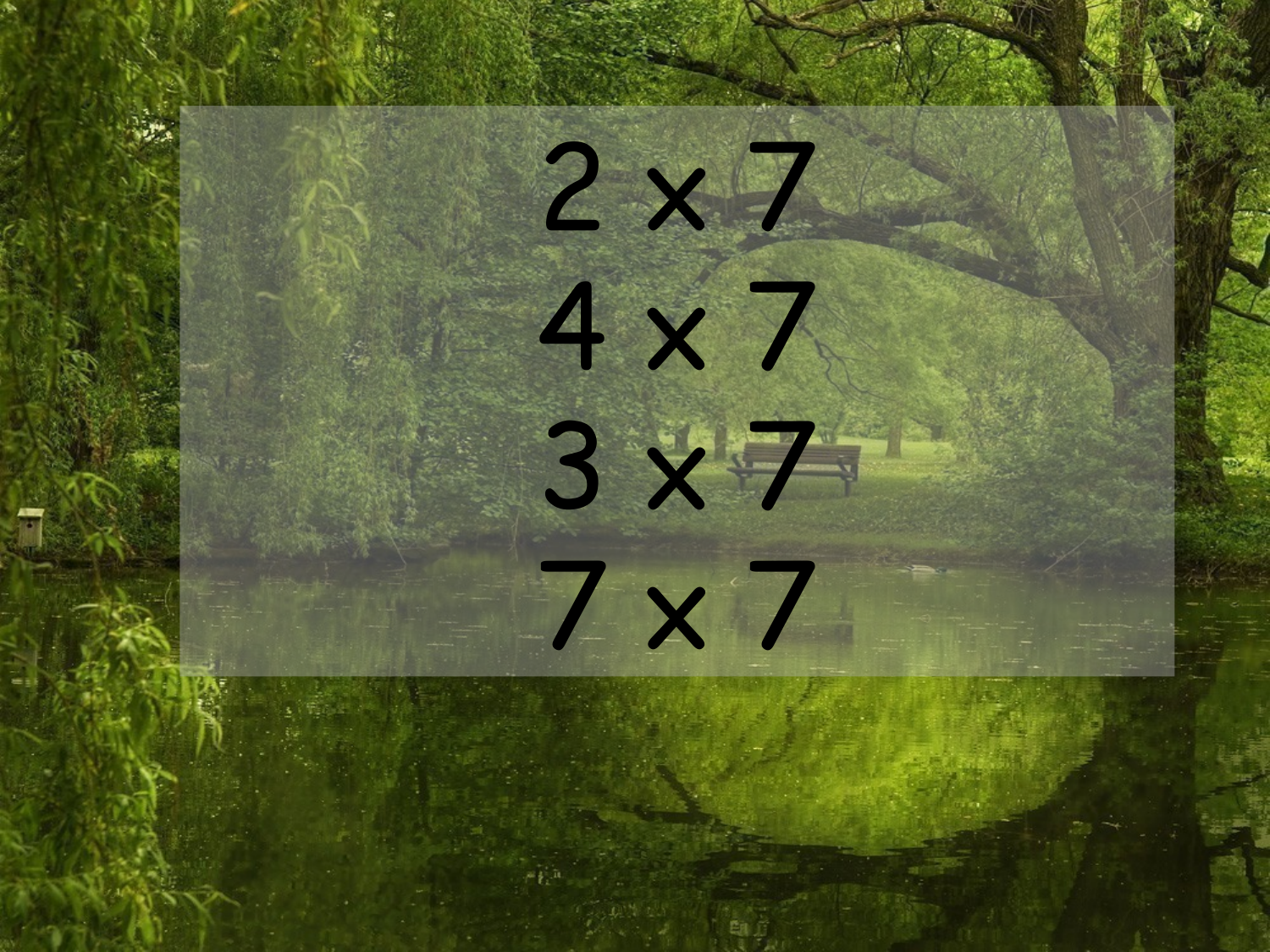

2 x 7
4 x 7
3 x 7
7 x 7